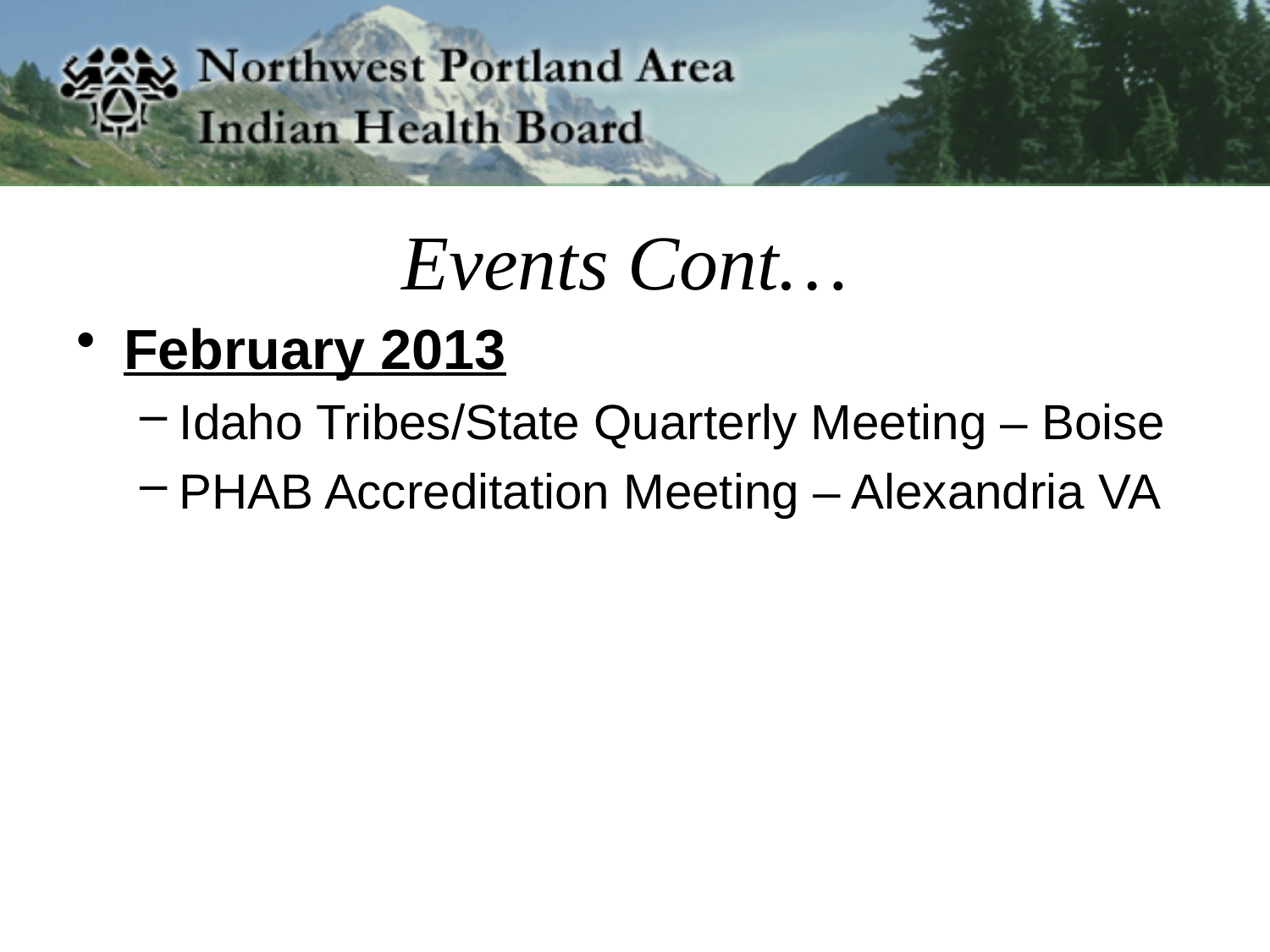

# Events Cont…
February 2013
Idaho Tribes/State Quarterly Meeting – Boise
PHAB Accreditation Meeting – Alexandria VA